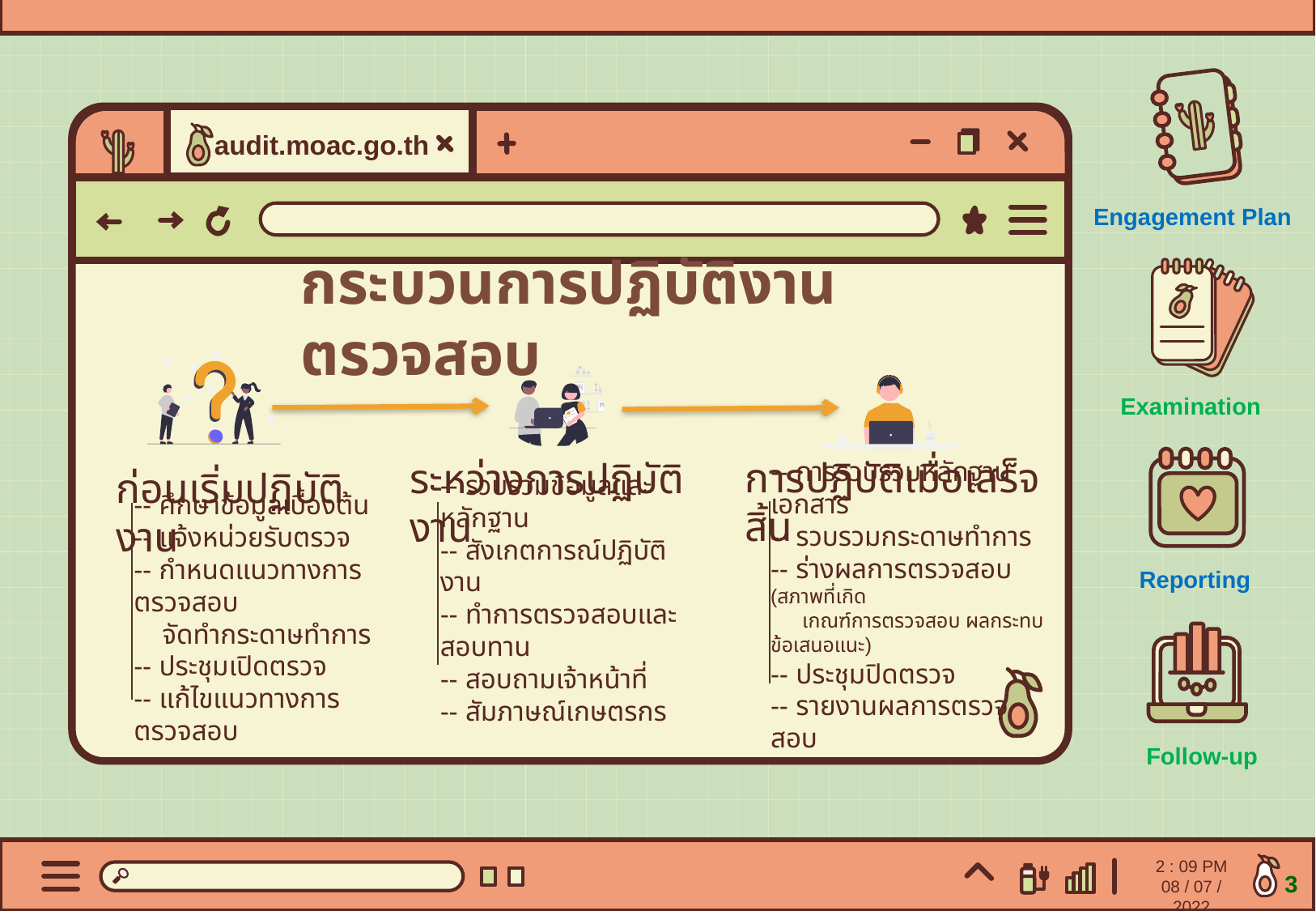

Engagement Plan

Examination

Reporting

Follow-up
audit.moac.go.th
กระบวนการปฏิบัติงานตรวจสอบ

การปฏิบัติเมื่อเสร็จสิ้น
ระหว่างการปฏิบัติงาน
ก่อนเริ่มปฏิบัติงาน
-- การรวบรวมหลักฐาน เอกสาร
-- รวบรวมกระดาษทำการ
-- ร่างผลการตรวจสอบ (สภาพที่เกิด
      เกณฑ์การตรวจสอบ ผลกระทบ ข้อเสนอแนะ)
-- ประชุมปิดตรวจ
-- รายงานผลการตรวจสอบ
-- รวบรวมข้อมูลและหลักฐาน
-- สังเกตการณ์ปฏิบัติงาน
-- ทำการตรวจสอบและสอบทาน
-- สอบถามเจ้าหน้าที่
-- สัมภาษณ์เกษตรกร
-- ศึกษาข้อมูลเบื้องต้น
-- แจ้งหน่วยรับตรวจ
-- กำหนดแนวทางการตรวจสอบ
    จัดทำกระดาษทำการ
-- ประชุมเปิดตรวจ
-- แก้ไขแนวทางการตรวจสอบ
2 : 09 PM
08 / 07 / 2022
3